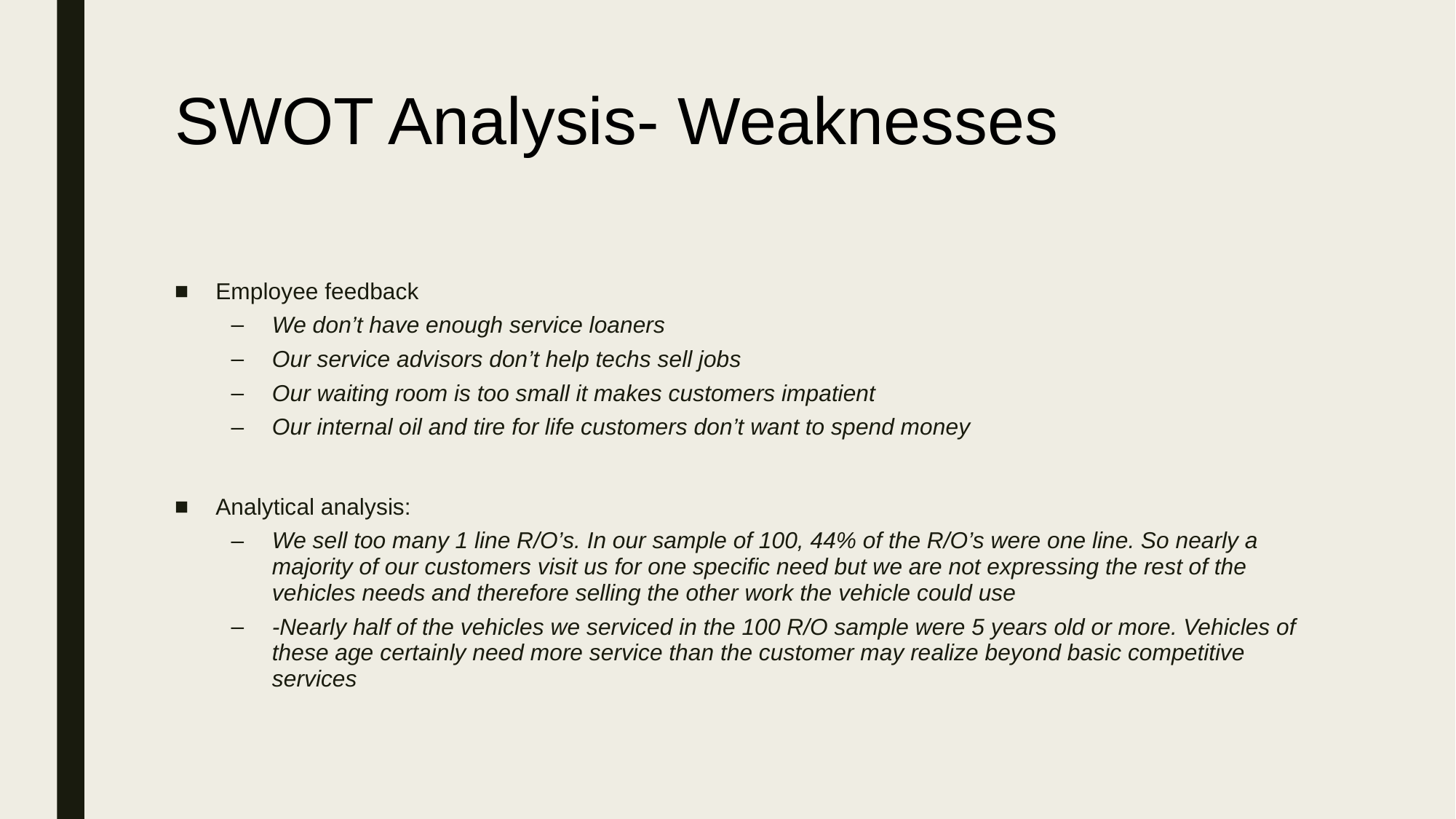

# SWOT Analysis- Weaknesses
Employee feedback
We don’t have enough service loaners
Our service advisors don’t help techs sell jobs
Our waiting room is too small it makes customers impatient
Our internal oil and tire for life customers don’t want to spend money

Analytical analysis:
We sell too many 1 line R/O’s. In our sample of 100, 44% of the R/O’s were one line. So nearly a majority of our customers visit us for one specific need but we are not expressing the rest of the vehicles needs and therefore selling the other work the vehicle could use
-Nearly half of the vehicles we serviced in the 100 R/O sample were 5 years old or more. Vehicles of these age certainly need more service than the customer may realize beyond basic competitive services